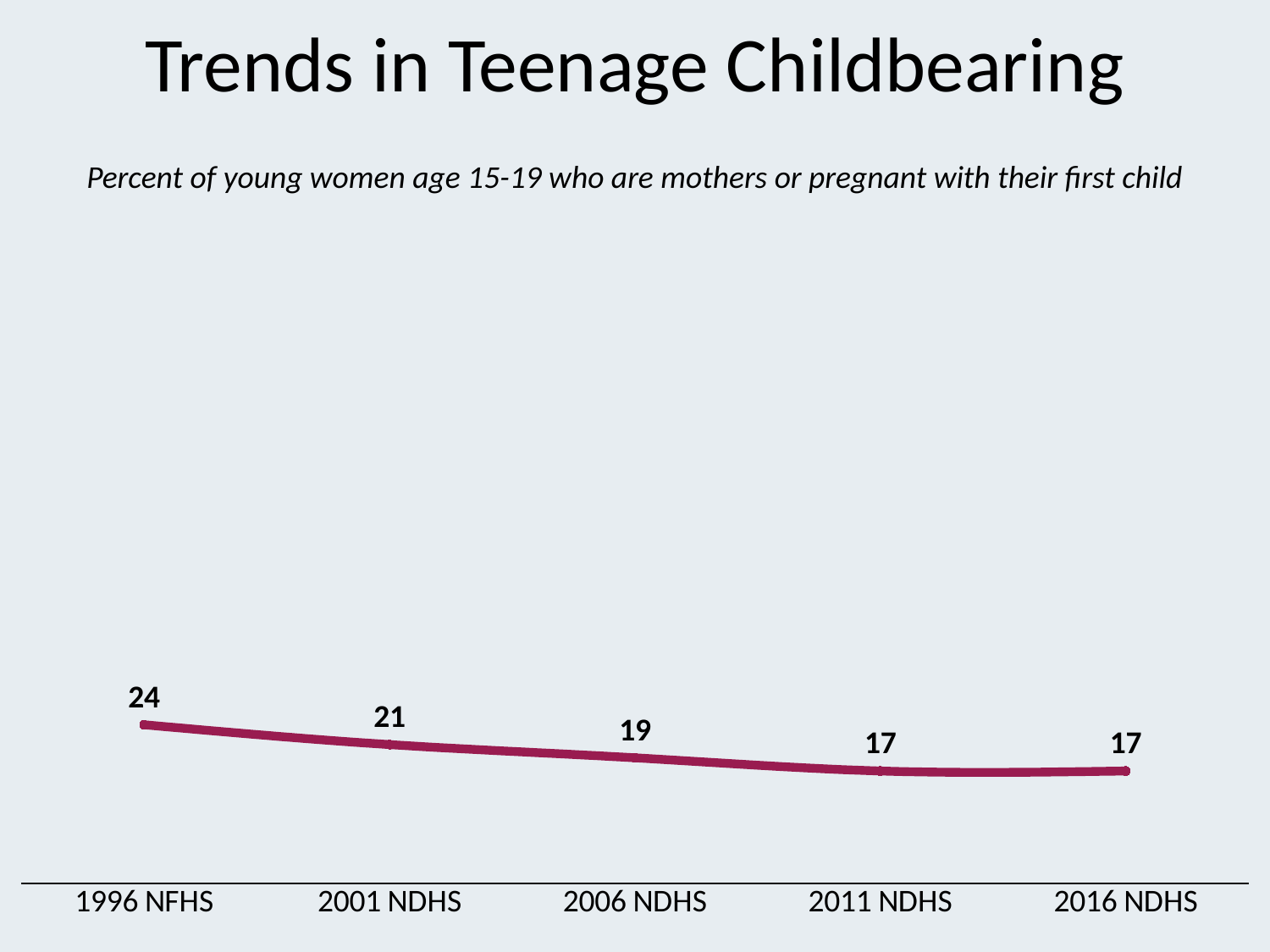

# Trends in Teenage Childbearing
Percent of young women age 15-19 who are mothers or pregnant with their first child

### Chart

| Category | Series 1 |
|---|---|
| 1996 NFHS | 24.0 |
| 2001 NDHS | 21.0 |
| 2006 NDHS | 19.0 |
| 2011 NDHS | 17.0 |
| 2016 NDHS | 17.0 |